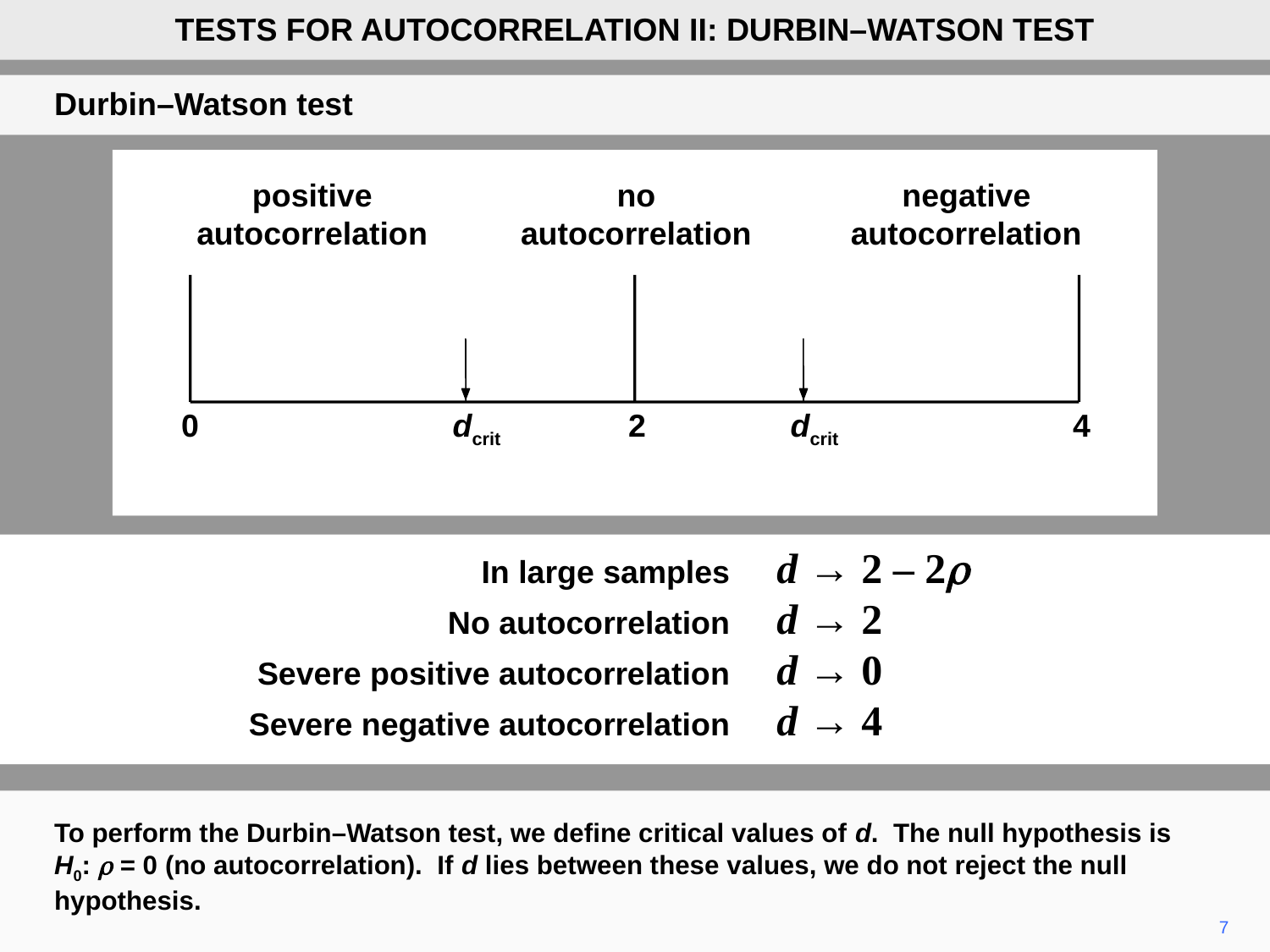

TESTS FOR AUTOCORRELATION II: DURBIN–WATSON TEST

Durbin–Watson test

positive
autocorrelation
no
autocorrelation
negative
autocorrelation

0
dcrit
2
dcrit
4

	In large samples	d → 2 – 2ρ
	No autocorrelation	d → 2
	Severe positive autocorrelation	d → 0
	Severe negative autocorrelation	d → 4

To perform the Durbin–Watson test, we define critical values of d.  The null hypothesis is H0: ρ = 0 (no autocorrelation).  If d lies between these values, we do not reject the null hypothesis.
7